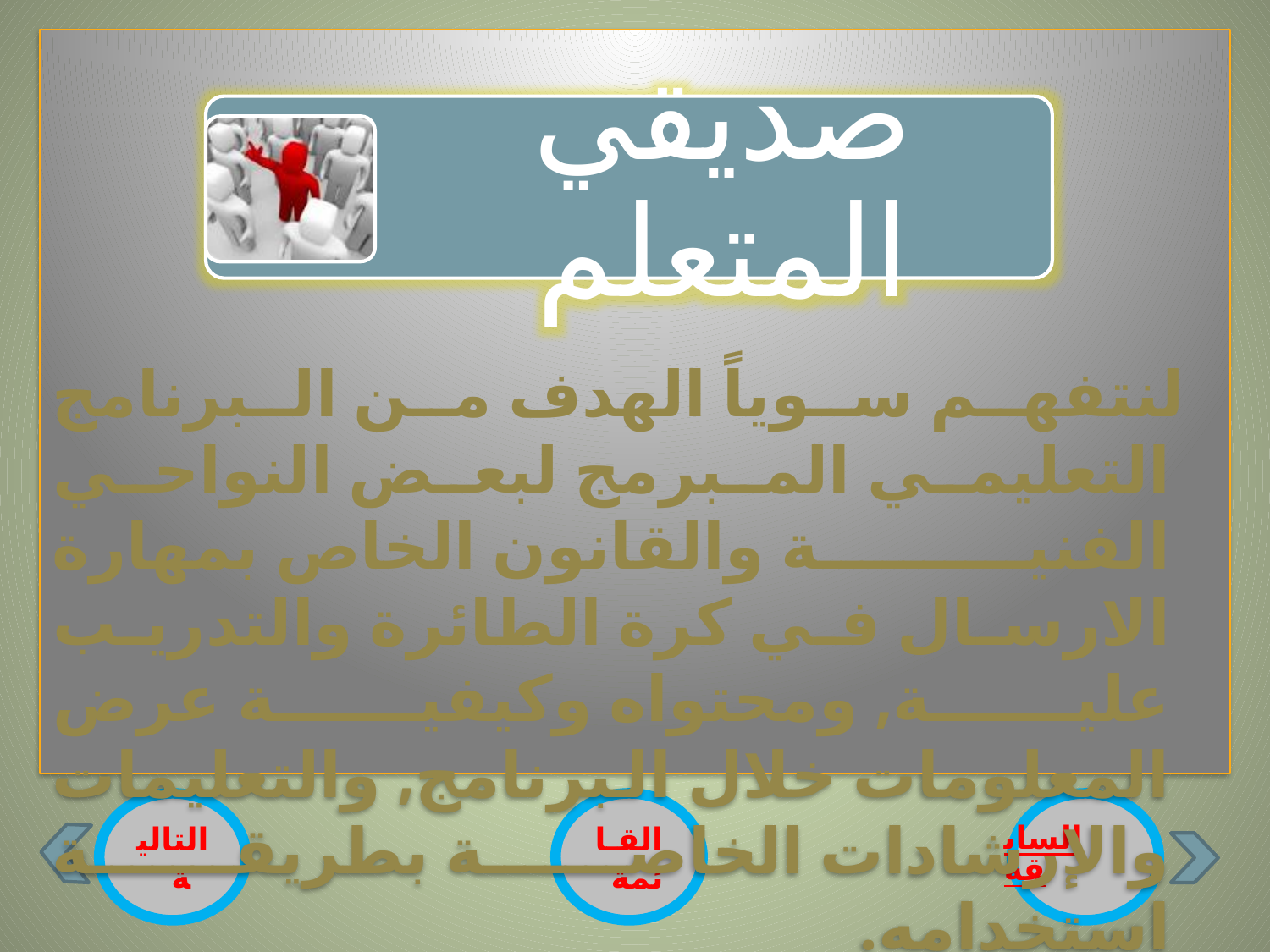

لنتفهم سوياً الهدف من البرنامج التعليمي المبرمج لبعض النواحي الفنية والقانون الخاص بمهارة الارسال في كرة الطائرة والتدريب علية, ومحتواه وكيفية عرض المعلومات خلال البرنامج, والتعليمات والإرشادات الخاصة بطريقة استخدامه.
صديقي المتعلم
التالية
القـائمة
السابقة